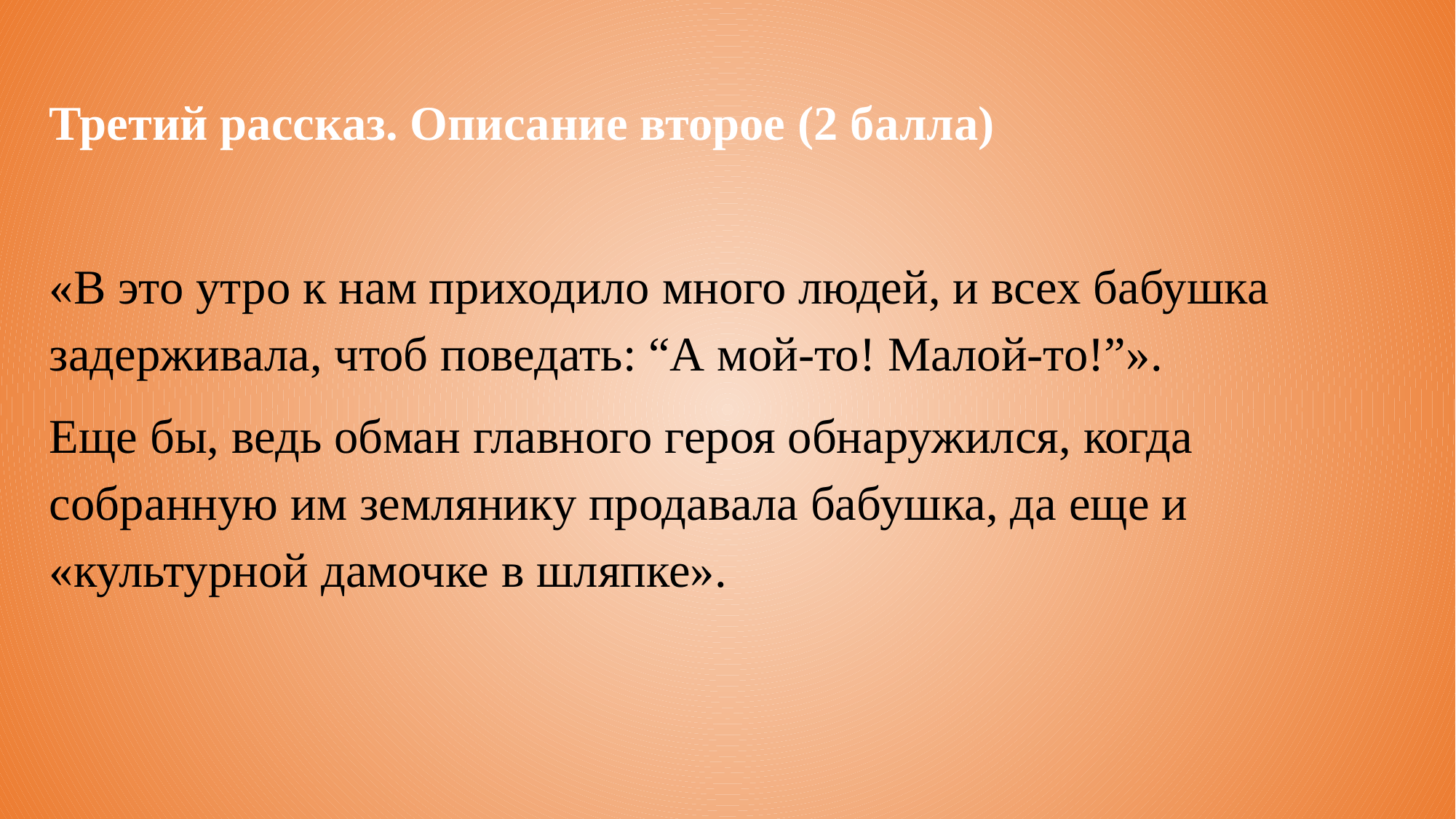

Третий рассказ. Описание второе (2 балла)

«В это утро к нам приходило много людей, и всех бабушка задерживала, чтоб поведать: “А мой-то! Малой-то!”».
Еще бы, ведь обман главного героя обнаружился, когда собранную им землянику продавала бабушка, да еще и «культурной дамочке в шляпке».